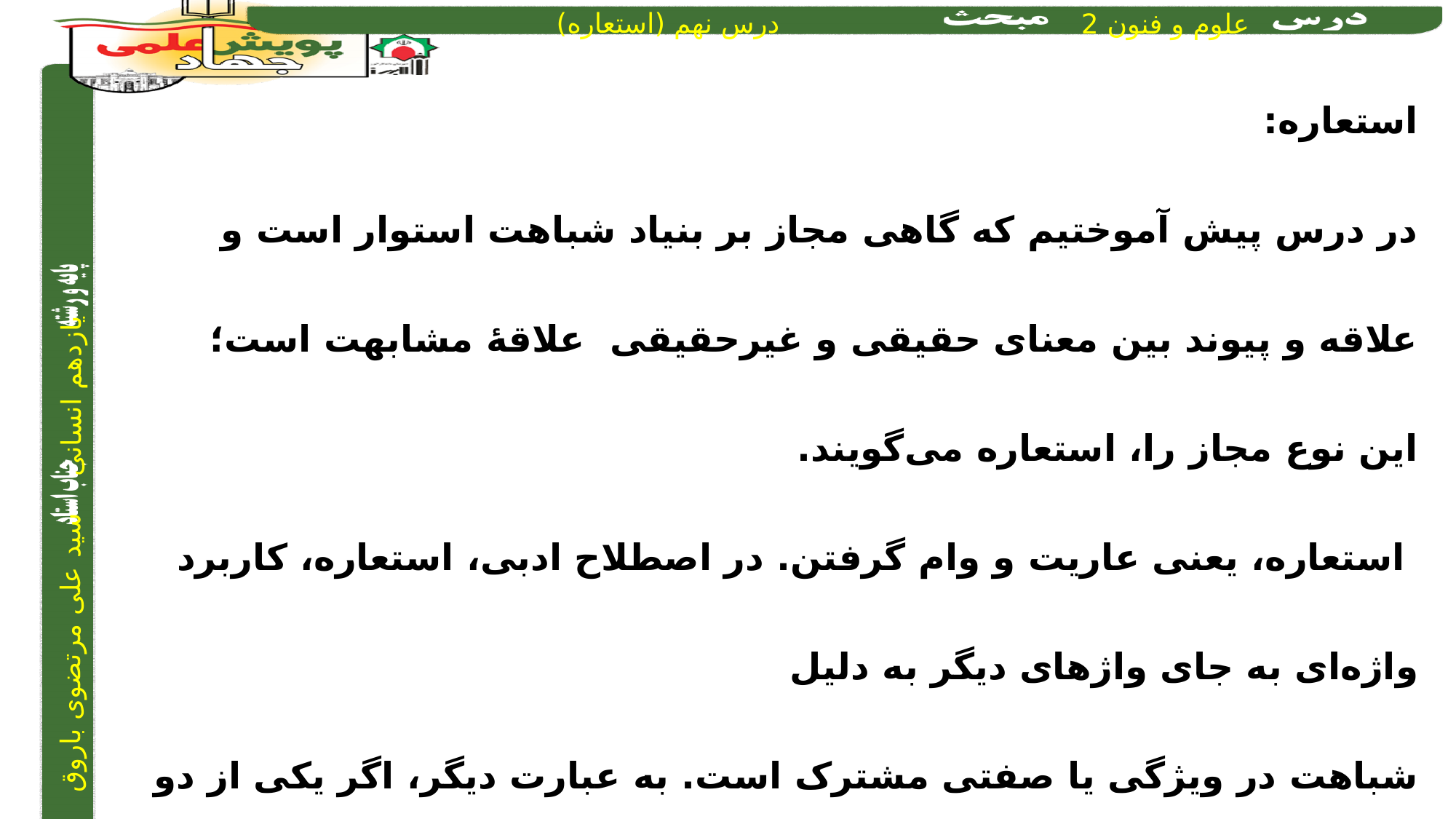

استعاره:
در درس پیش آموختیم که گاهی مجاز بر بنیاد شباهت استوار است و علاقه و پیوند بین معنای حقیقی و غیرحقیقی  علاقۀ مشابهت است؛
این نوع مجاز را، استعاره می‌گویند.
 استعاره، یعنی عاریت و وام گرفتن. در اصطلاح ادبی، استعاره، کاربرد واژه‌ای به جای واژهای دیگر به‌ دلیل
شباهت در ویژگی یا صفتی مشترک است. به عبارت دیگر، اگر یکی از دو طرف تشبیه (مشبّه یا مشبّۀً به) را برگزینیم و طرف دیگر تشبیه را قصد کنیم، استعاره پدید آمده است؛